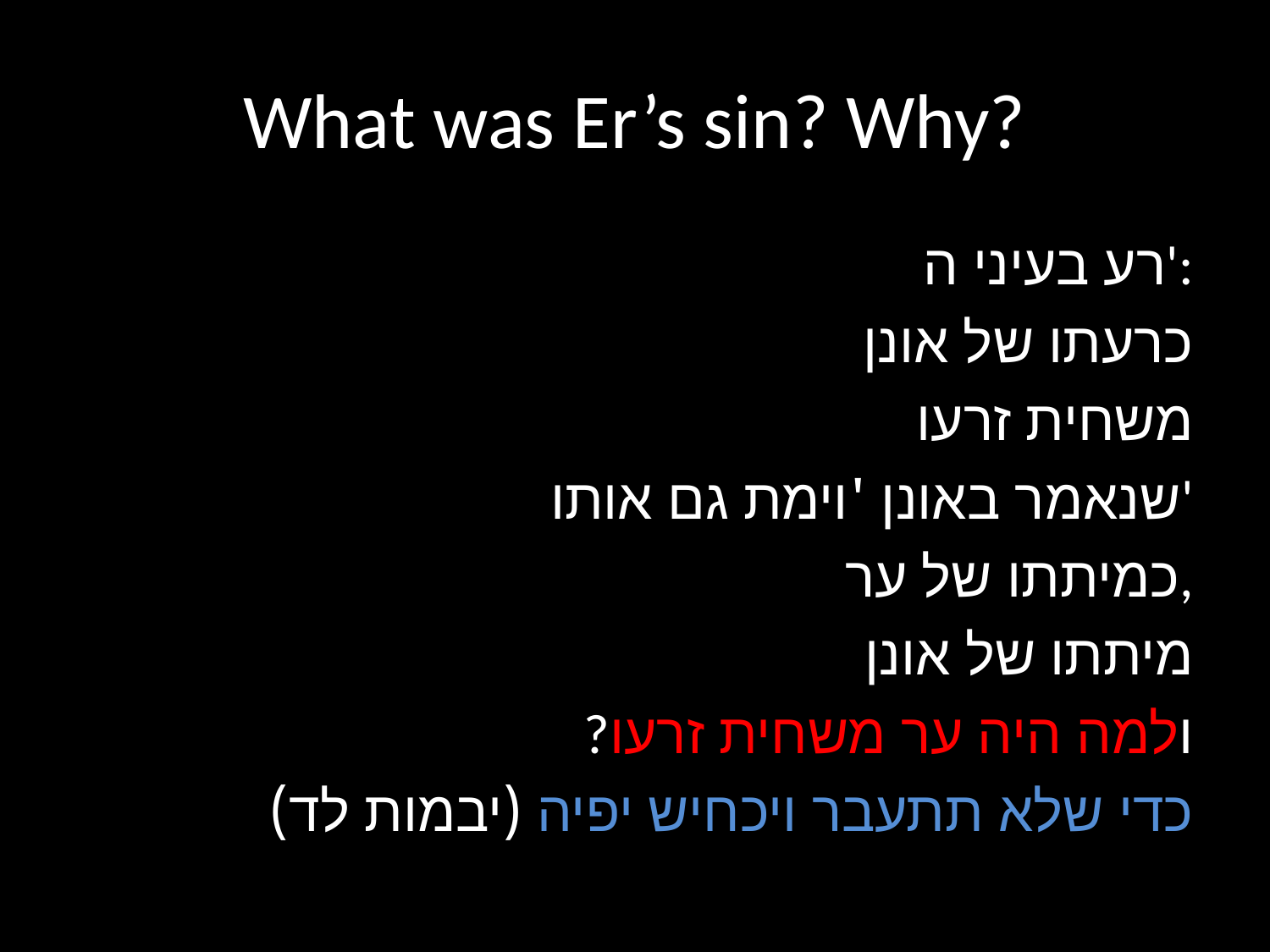

# What was Er’s sin? Why?
רע בעיני ה':
כרעתו של אונן
משחית זרעו
שנאמר באונן 'וימת גם אותו'
כמיתתו של ער,
מיתתו של אונן
?ולמה היה ער משחית זרעו
כדי שלא תתעבר ויכחיש יפיה (יבמות לד)